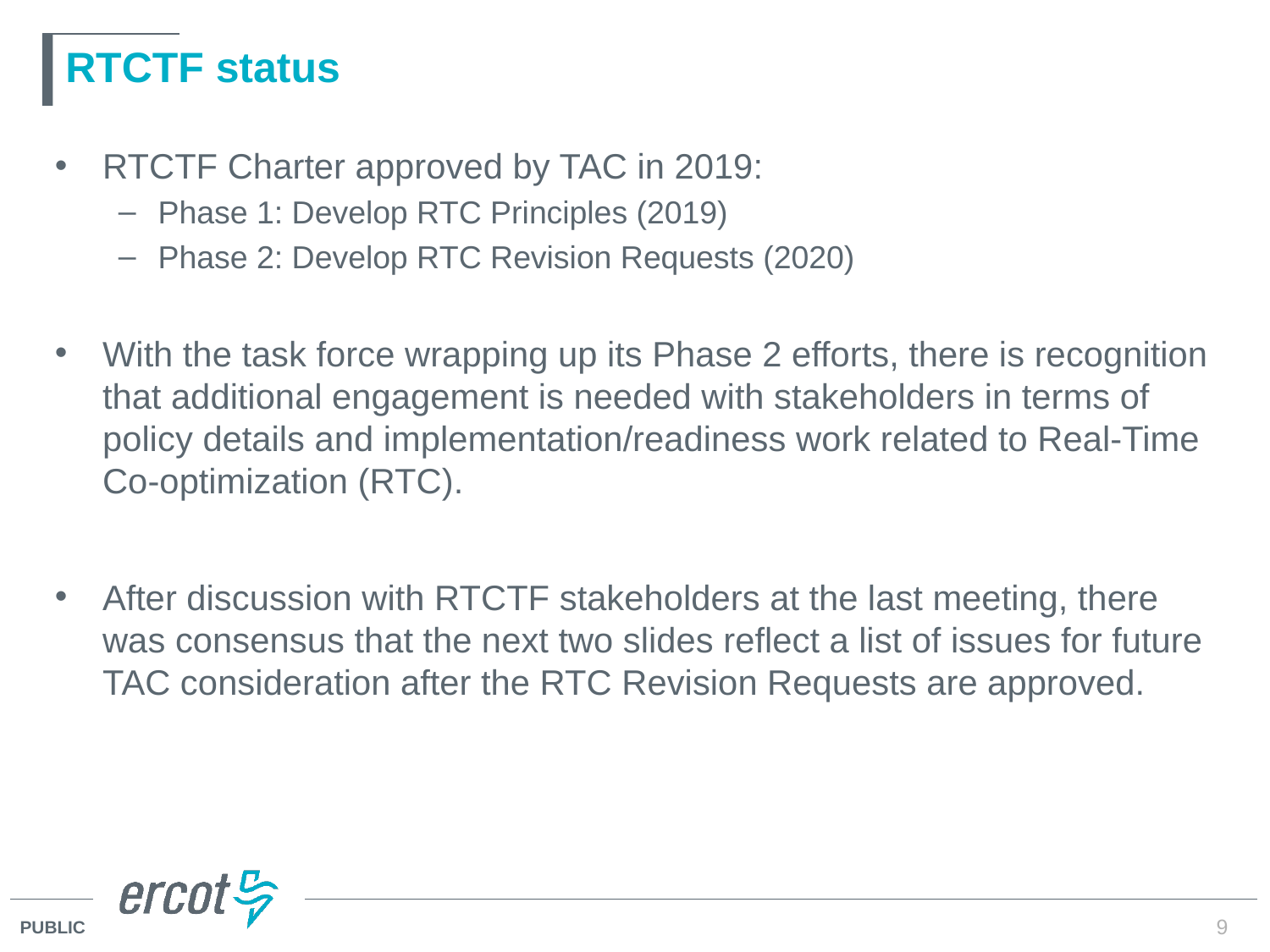

# RTCTF status
RTCTF Charter approved by TAC in 2019:
Phase 1: Develop RTC Principles (2019)
Phase 2: Develop RTC Revision Requests (2020)

With the task force wrapping up its Phase 2 efforts, there is recognition that additional engagement is needed with stakeholders in terms of policy details and implementation/readiness work related to Real-Time Co-optimization (RTC).

After discussion with RTCTF stakeholders at the last meeting, there was consensus that the next two slides reflect a list of issues for future TAC consideration after the RTC Revision Requests are approved.

9